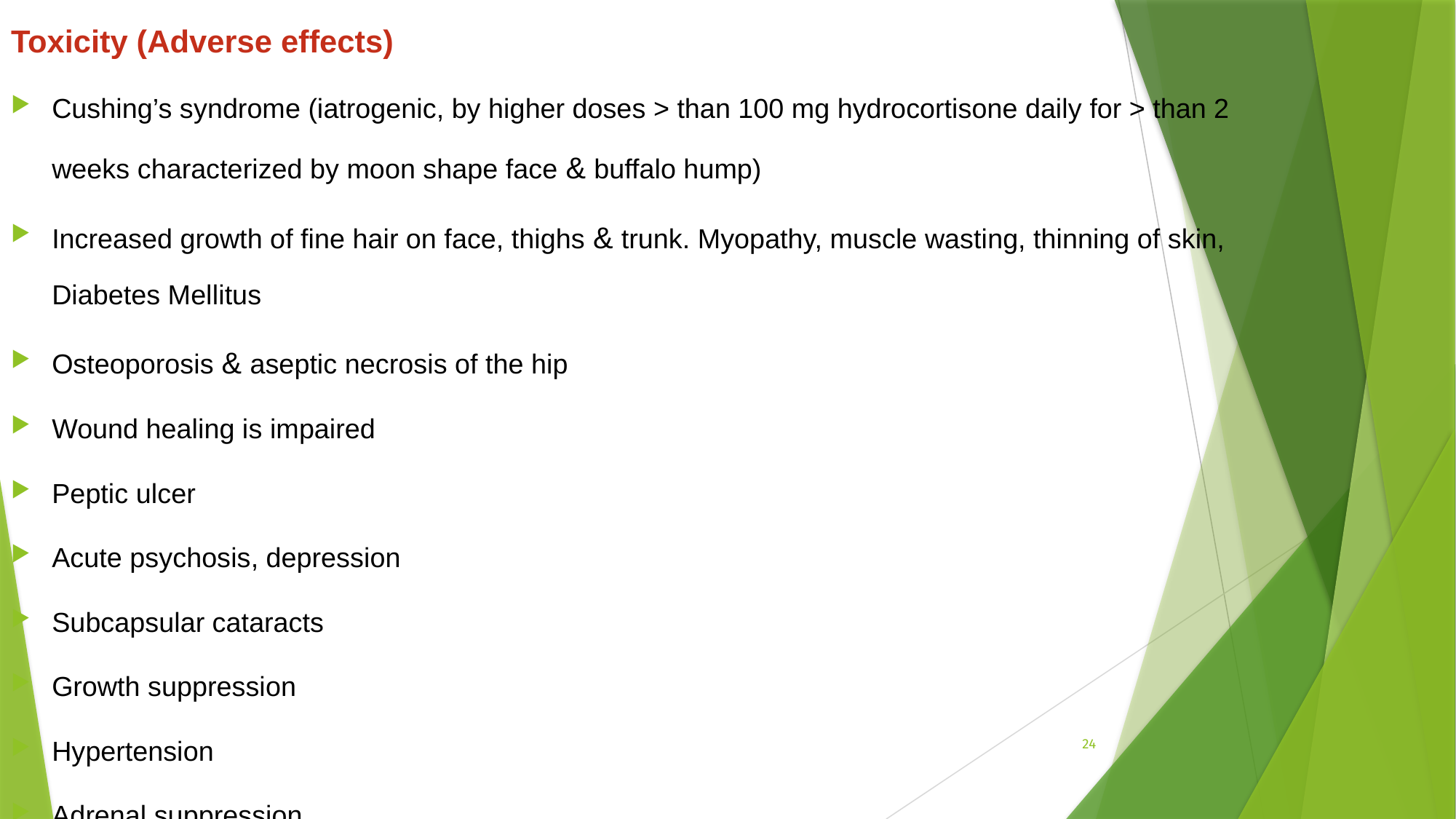

Toxicity (Adverse effects)
Cushing’s syndrome (iatrogenic, by higher doses > than 100 mg hydrocortisone daily for > than 2 weeks characterized by moon shape face & buffalo hump)
Increased growth of fine hair on face, thighs & trunk. Myopathy, muscle wasting, thinning of skin, Diabetes Mellitus
Osteoporosis & aseptic necrosis of the hip
Wound healing is impaired
Peptic ulcer
Acute psychosis, depression
Subcapsular cataracts
Growth suppression
Hypertension
Adrenal suppression.
24